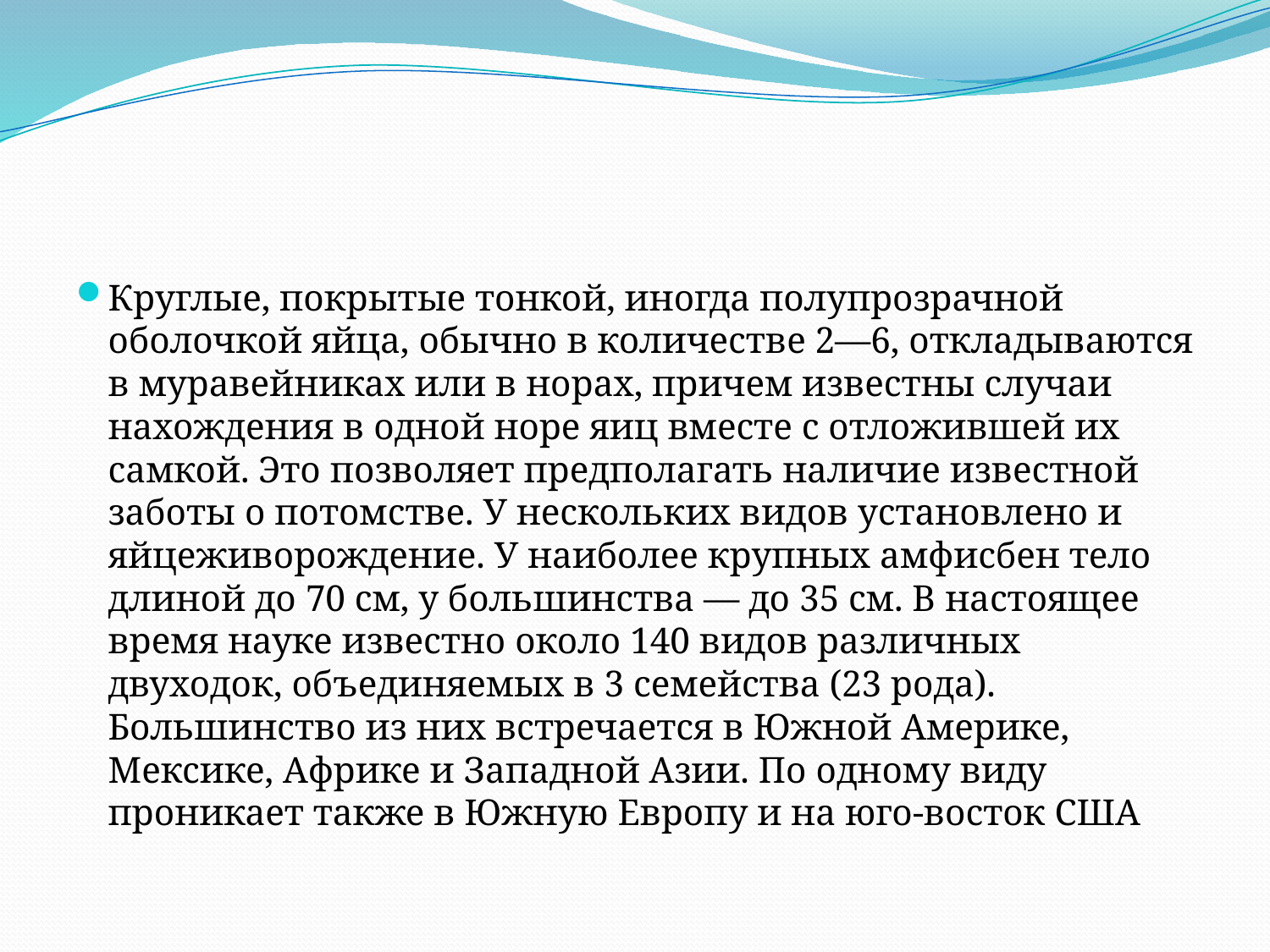

#
Круглые, покрытые тонкой, иногда полупрозрачной оболочкой яйца, обычно в количестве 2—6, откладываются в муравейниках или в норах, причем известны случаи нахождения в одной норе яиц вместе с отложившей их самкой. Это позволяет предполагать наличие известной заботы о потомстве. У нескольких видов установлено и яйцеживорождение. У наиболее крупных амфисбен тело длиной до 70 см, у большинства — до 35 см. В настоящее время науке известно около 140 видов различных двуходок, объединяемых в 3 семейства (23 рода). Большинство из них встречается в Южной Америке, Мексике, Африке и Западной Азии. По одному виду проникает также в Южную Европу и на юго-восток США